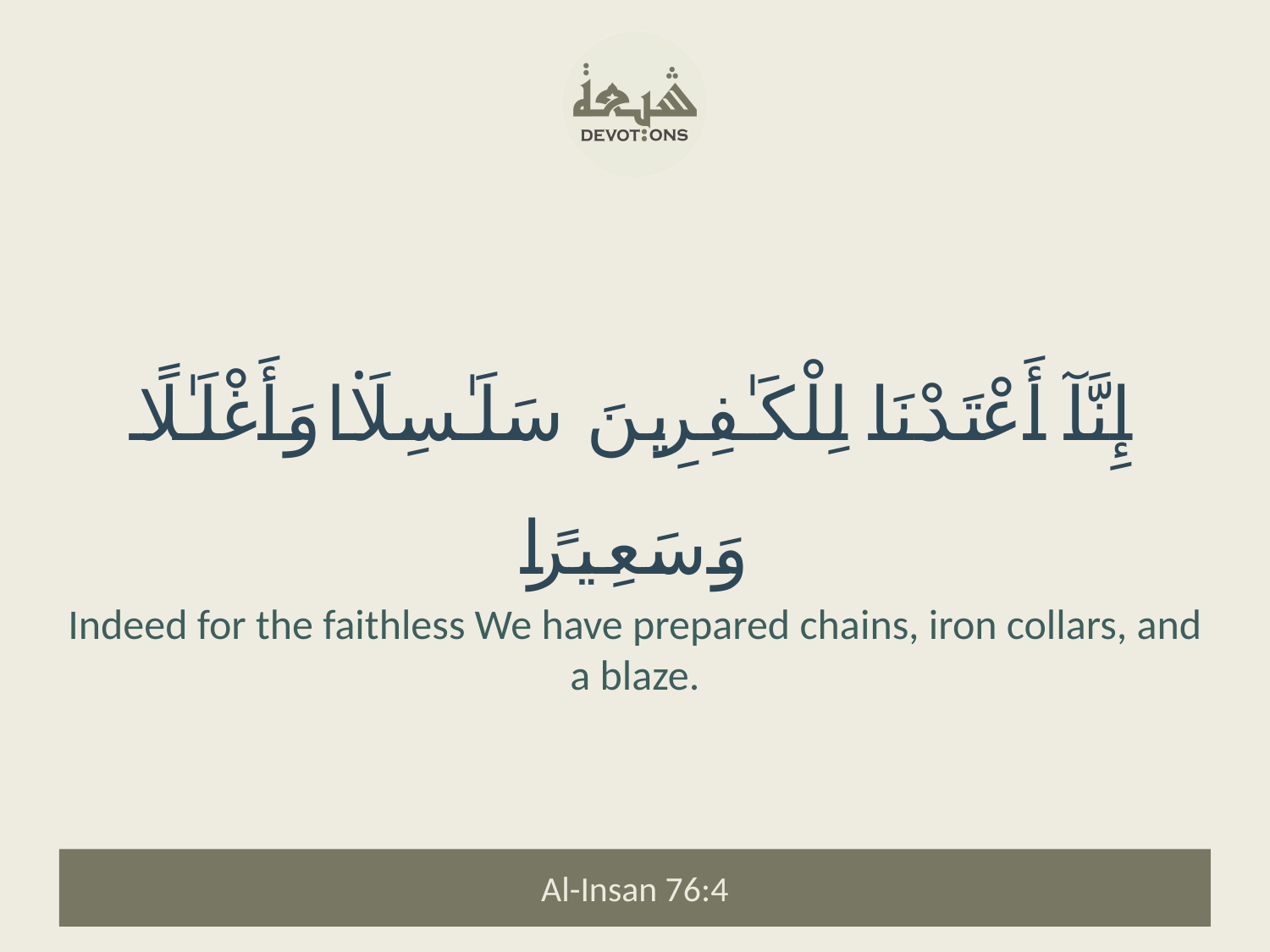

إِنَّآ أَعْتَدْنَا لِلْكَـٰفِرِينَ سَلَـٰسِلَا۟ وَأَغْلَـٰلًا وَسَعِيرًا
Indeed for the faithless We have prepared chains, iron collars, and a blaze.
Al-Insan 76:4